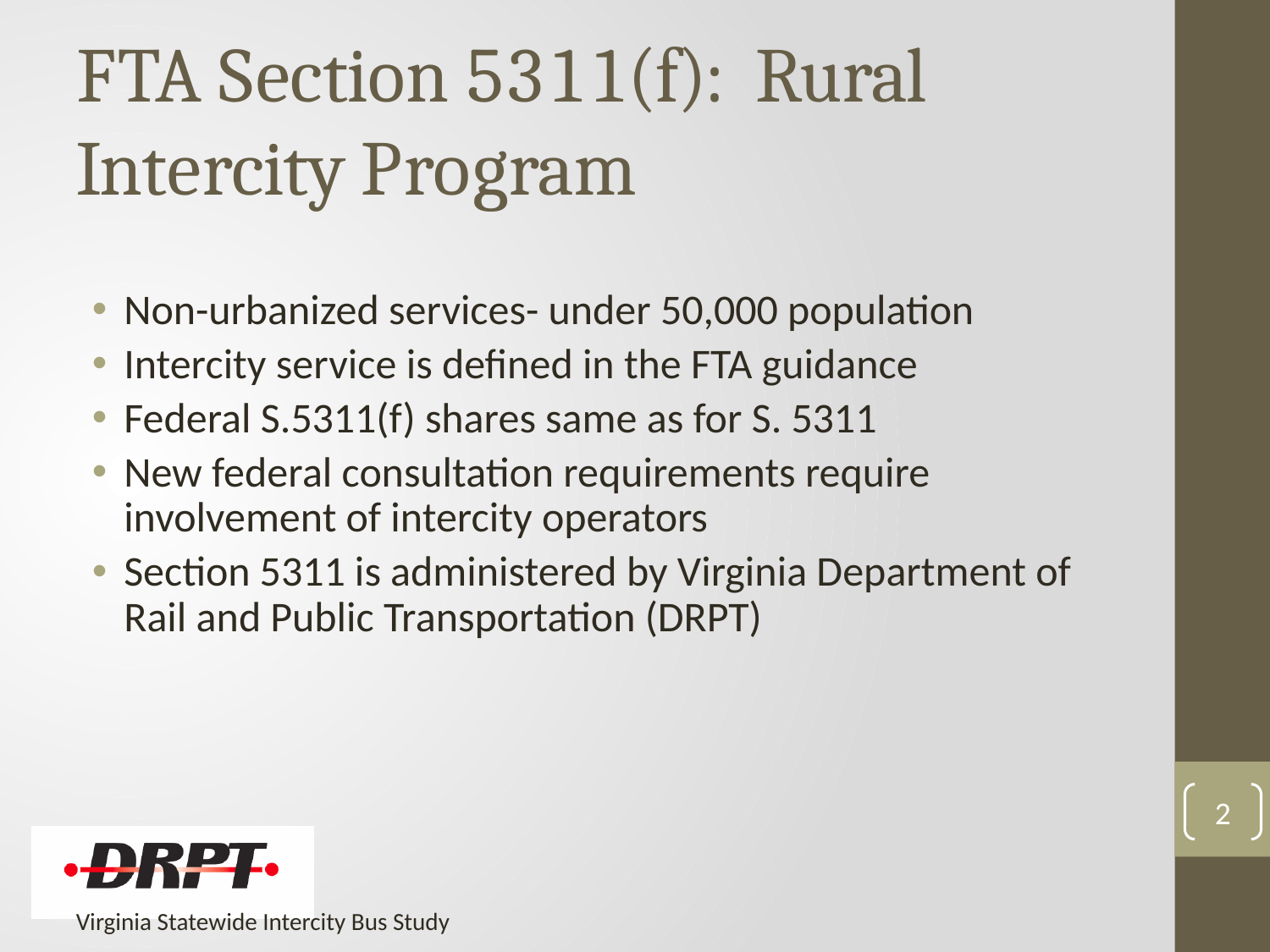

# FTA Section 5311(f):  Rural Intercity Program

Non-urbanized services- under 50,000 population
Intercity service is defined in the FTA guidance
Federal S.5311(f) shares same as for S. 5311
New federal consultation requirements require involvement of intercity operators
Section 5311 is administered by Virginia Department of Rail and Public Transportation (DRPT)

2